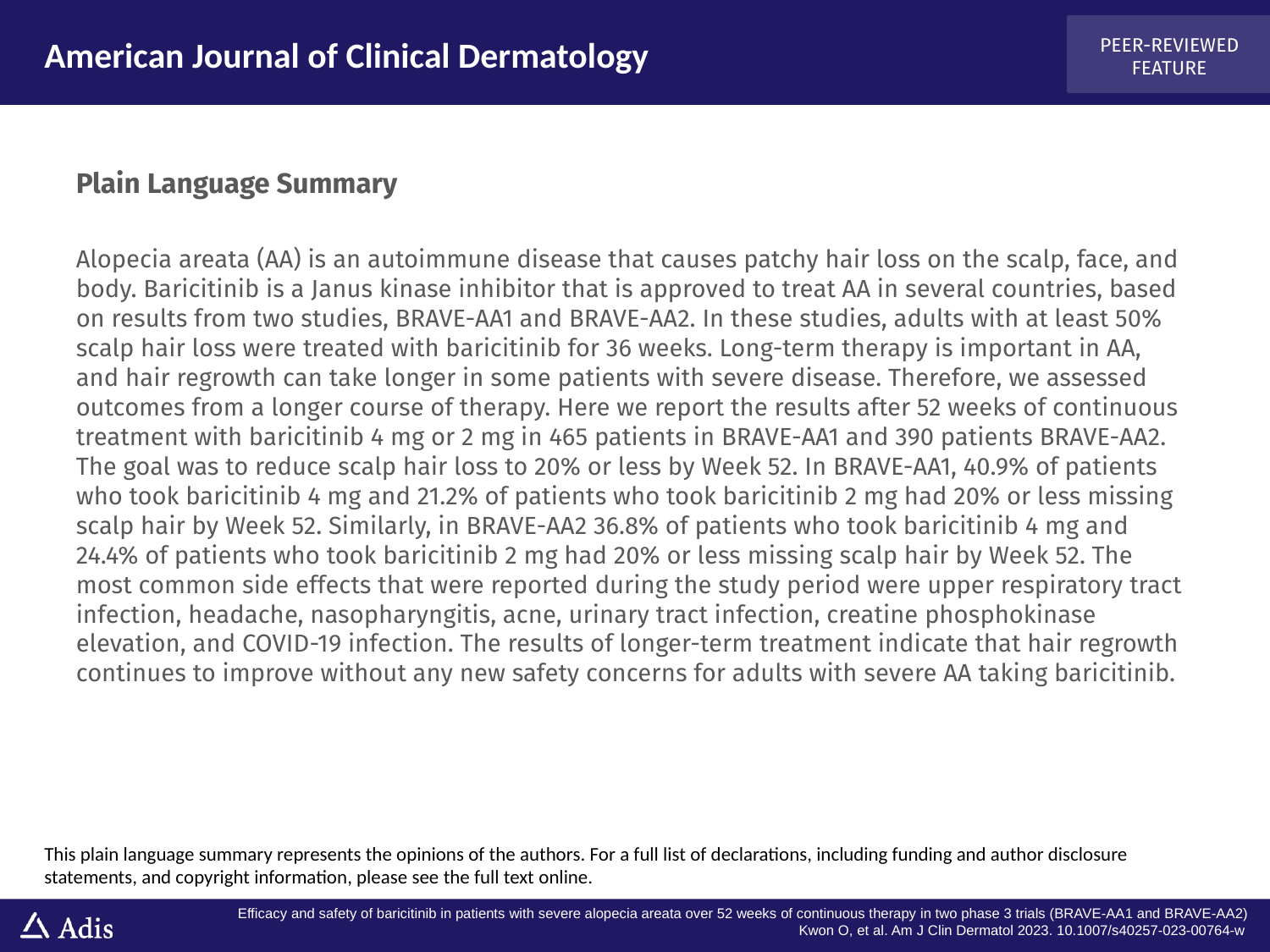

Plain Language Summary

Alopecia areata (AA) is an autoimmune disease that causes patchy hair loss on the scalp, face, and body. Baricitinib is a Janus kinase inhibitor that is approved to treat AA in several countries, based on results from two studies, BRAVE-AA1 and BRAVE-AA2. In these studies, adults with at least 50% scalp hair loss were treated with baricitinib for 36 weeks. Long-term therapy is important in AA, and hair regrowth can take longer in some patients with severe disease. Therefore, we assessed outcomes from a longer course of therapy. Here we report the results after 52 weeks of continuous treatment with baricitinib 4 mg or 2 mg in 465 patients in BRAVE-AA1 and 390 patients BRAVE-AA2. The goal was to reduce scalp hair loss to 20% or less by Week 52. In BRAVE-AA1, 40.9% of patients who took baricitinib 4 mg and 21.2% of patients who took baricitinib 2 mg had 20% or less missing scalp hair by Week 52. Similarly, in BRAVE-AA2 36.8% of patients who took baricitinib 4 mg and 24.4% of patients who took baricitinib 2 mg had 20% or less missing scalp hair by Week 52. The most common side effects that were reported during the study period were upper respiratory tract infection, headache, nasopharyngitis, acne, urinary tract infection, creatine phosphokinase elevation, and COVID-19 infection. The results of longer-term treatment indicate that hair regrowth continues to improve without any new safety concerns for adults with severe AA taking baricitinib.

This plain language summary represents the opinions of the authors. For a full list of declarations, including funding and author disclosure statements, and copyright information, please see the full text online.
Efficacy and safety of baricitinib in patients with severe alopecia areata over 52 weeks of continuous therapy in two phase 3 trials (BRAVE-AA1 and BRAVE-AA2)
Kwon O, et al. Am J Clin Dermatol 2023. 10.1007/s40257-023-00764-w